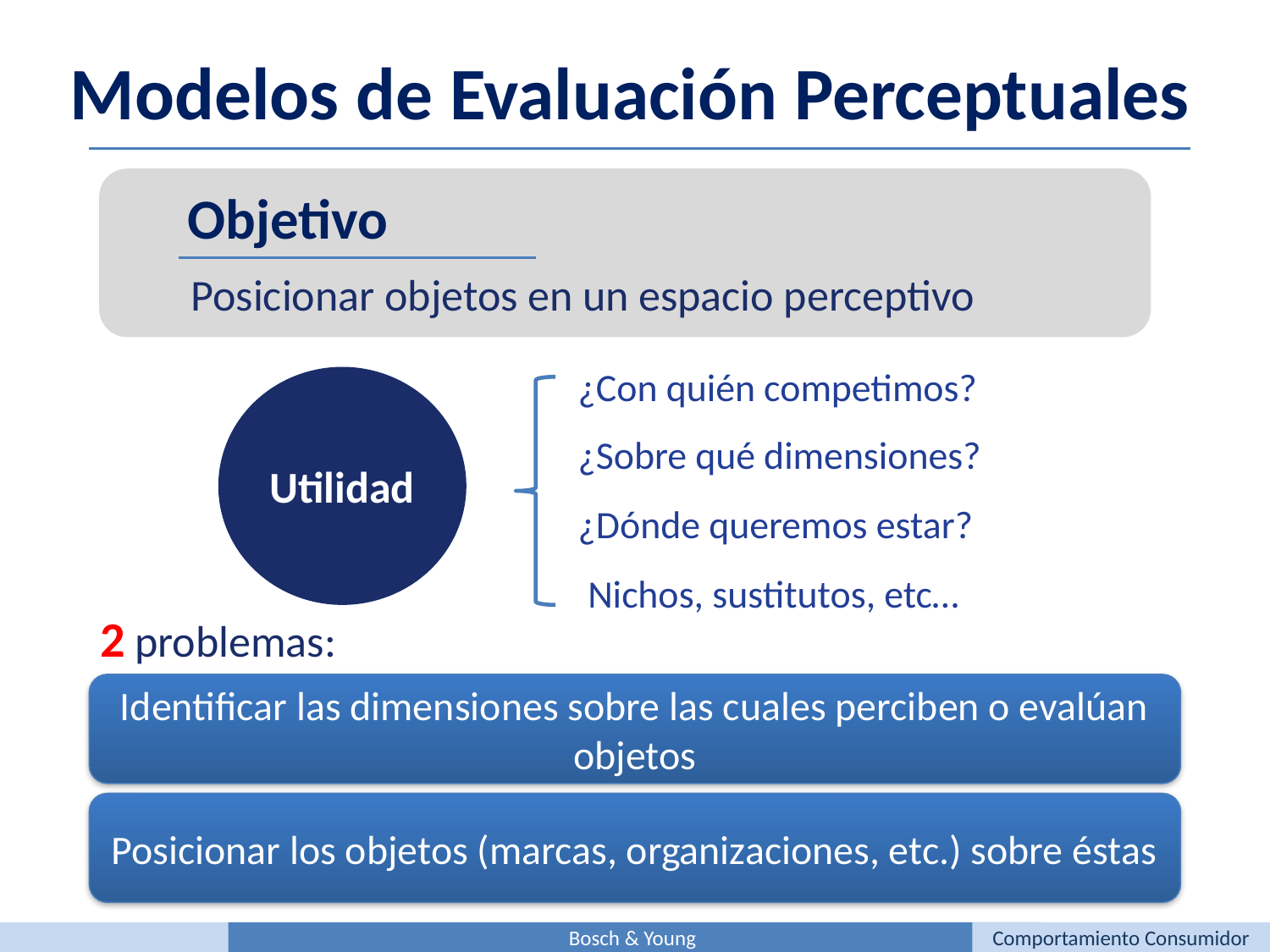

Modelos de Evaluación Perceptuales

Objetivo
Posicionar objetos en un espacio perceptivo
¿Con quién competimos?
Utilidad

¿Sobre qué dimensiones?
¿Dónde queremos estar?
Nichos, sustitutos, etc…
2 problemas:
Identificar las dimensiones sobre las cuales perciben o evalúan objetos
Posicionar los objetos (marcas, organizaciones, etc.) sobre éstas

Bosch & Young
Comportamiento Consumidor